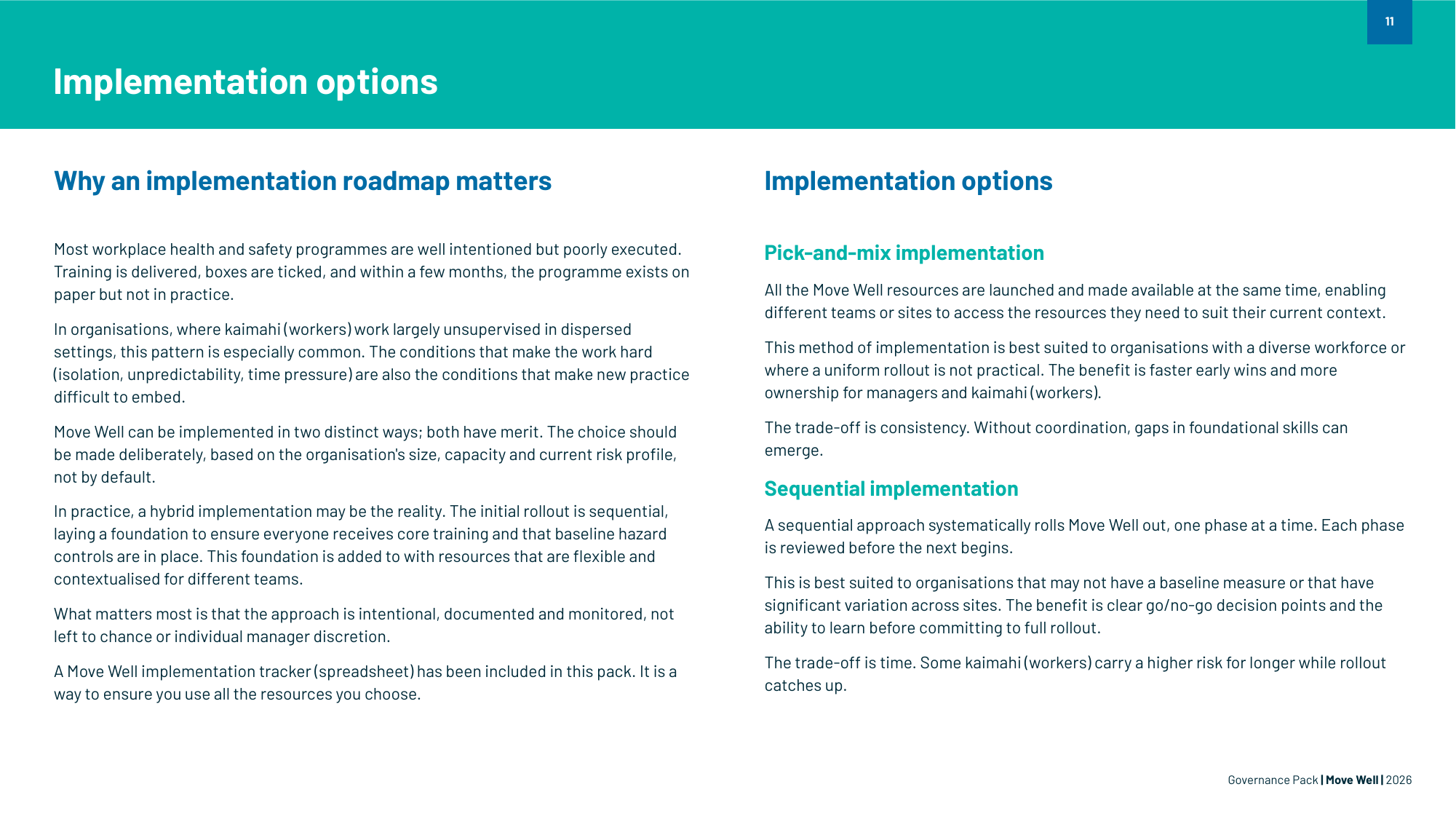

11
Implementation options
Why an implementation roadmap matters
Implementation options
Most workplace health and safety programmes are well intentioned but poorly executed. Training is delivered, boxes are ticked, and within a few months, the programme exists on paper but not in practice.
In organisations, where kaimahi (workers) work largely unsupervised in dispersed settings, this pattern is especially common. The conditions that make the work hard (isolation, unpredictability, time pressure) are also the conditions that make new practice difficult to embed.
Move Well can be implemented in two distinct ways; both have merit. The choice should be made deliberately, based on the organisation's size, capacity and current risk profile, not by default.
In practice, a hybrid implementation may be the reality. The initial rollout is sequential, laying a foundation to ensure everyone receives core training and that baseline hazard controls are in place. This foundation is added to with resources that are flexible and contextualised for different teams.
What matters most is that the approach is intentional, documented and monitored, not left to chance or individual manager discretion.
A Move Well implementation tracker (spreadsheet) has been included in this pack. It is a way to ensure you use all the resources you choose.

Pick-and-mix implementation
All the Move Well resources are launched and made available at the same time, enabling different teams or sites to access the resources they need to suit their current context.
This method of implementation is best suited to organisations with a diverse workforce or where a uniform rollout is not practical. The benefit is faster early wins and more ownership for managers and kaimahi (workers).
The trade-off is consistency. Without coordination, gaps in foundational skills can emerge.
Sequential implementation
A sequential approach systematically rolls Move Well out, one phase at a time. Each phase is reviewed before the next begins.
This is best suited to organisations that may not have a baseline measure or that have significant variation across sites. The benefit is clear go/no-go decision points and the ability to learn before committing to full rollout.
The trade-off is time. Some kaimahi (workers) carry a higher risk for longer while rollout catches up.